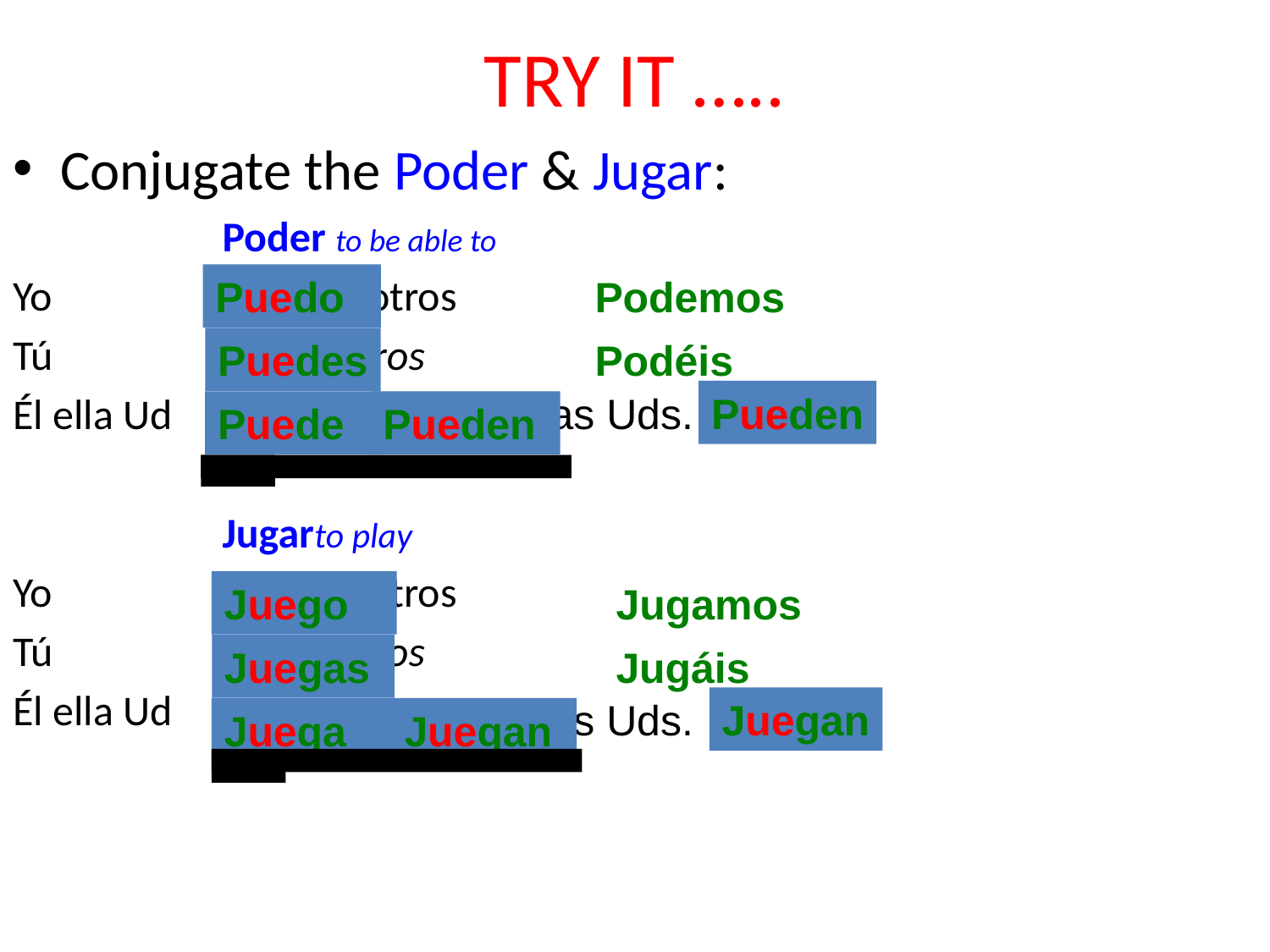

# TRY IT …..
Conjugate the Poder & Jugar:
                      Poder to be able to
Yo		            Nosotros
Tú	                       vosotros
Él ella Ud

                      Jugar	to play
Yo		            Nosotros
Tú	                       vosotros
Él ella Ud

Puedo
Podemos
Puedes
Podéis
Ellos ellas Uds.
Pueden
Puede
Pueden

Juego
Jugamos
Juegas
Jugáis
Ellos ellas Uds.
Juegan
Juega
Juegan